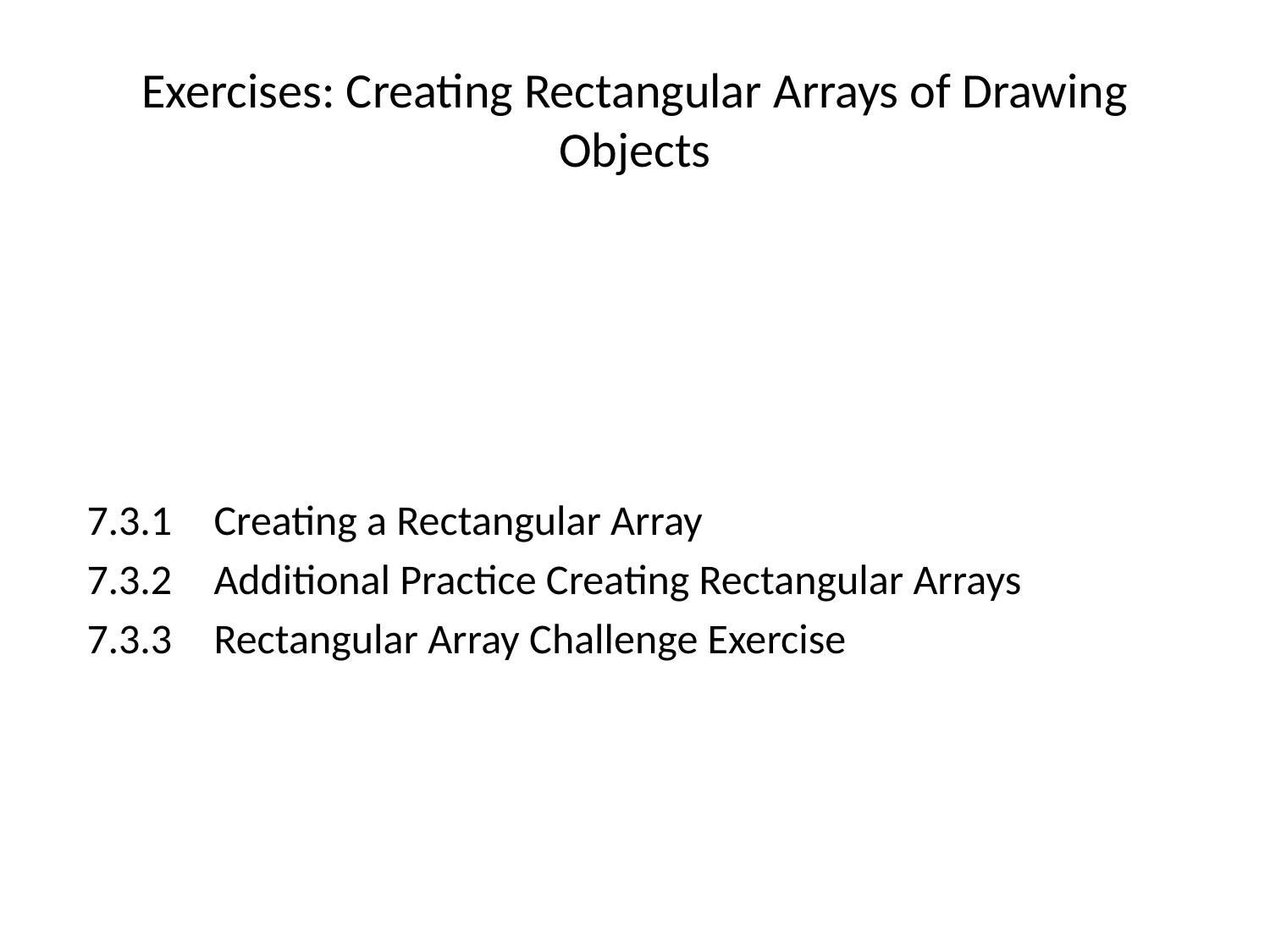

# Exercises: Creating Rectangular Arrays of Drawing Objects
7.3.1	Creating a Rectangular Array
7.3.2	Additional Practice Creating Rectangular Arrays
7.3.3	Rectangular Array Challenge Exercise